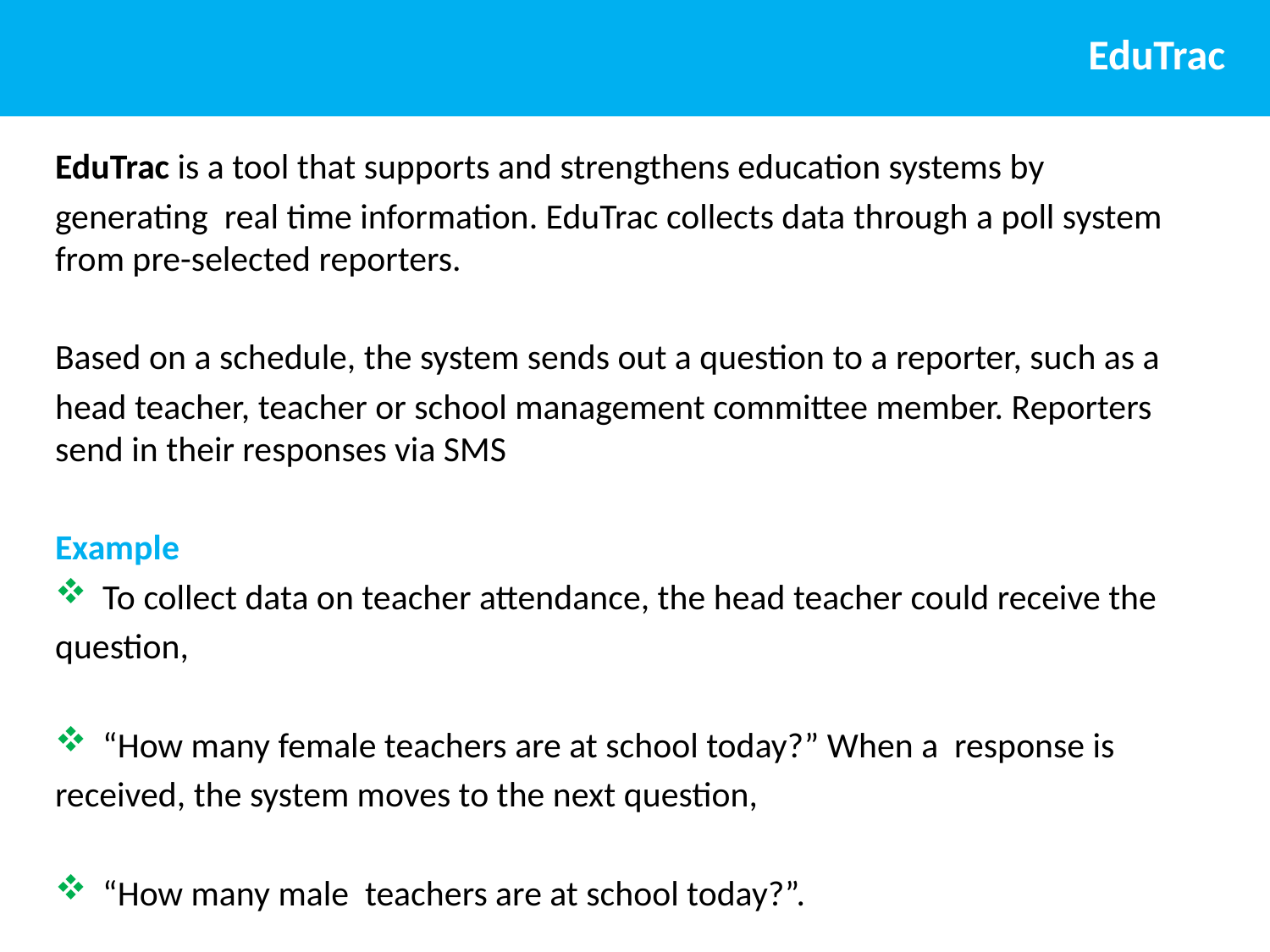

# EduTrac
EduTrac is a tool that supports and strengthens education systems by
generating  real time information. EduTrac collects data through a poll system from pre-selected reporters.

Based on a schedule, the system sends out a question to a reporter, such as a
head teacher, teacher or school management committee member. Reporters send in their responses via SMS

Example
To collect data on teacher attendance, the head teacher could receive the
question,

“How many female teachers are at school today?” When a  response is
received, the system moves to the next question,

“How many male  teachers are at school today?”.